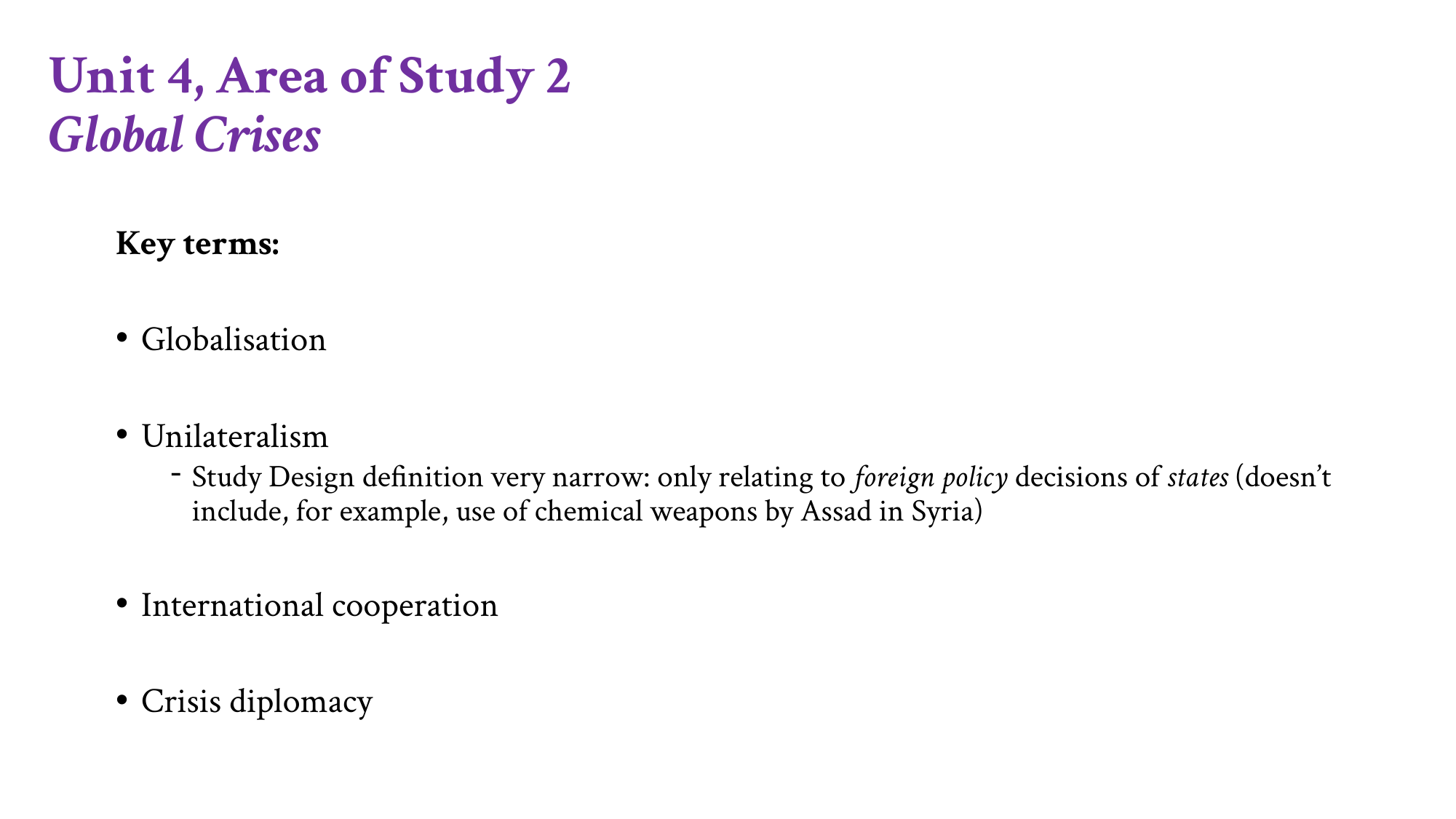

# Unit 4, Area of Study 2 Global Crises
Key terms:

Globalisation

Unilateralism
Study Design definition very narrow: only relating to foreign policy decisions of states (doesn’t include, for example, use of chemical weapons by Assad in Syria)

International cooperation

Crisis diplomacy